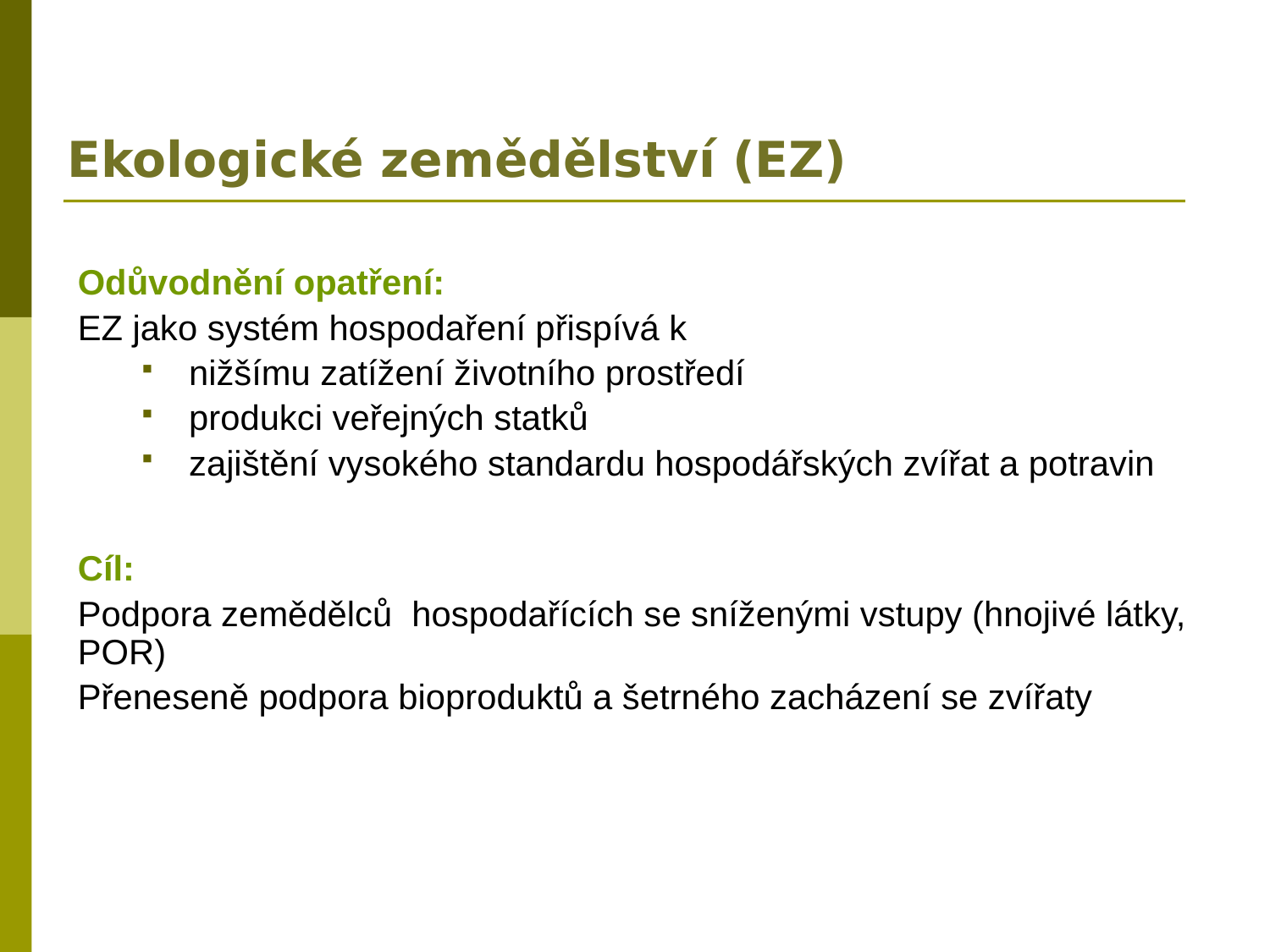

# Ekologické zemědělství (EZ)

Odůvodnění opatření:
EZ jako systém hospodaření přispívá k
nižšímu zatížení životního prostředí
produkci veřejných statků
zajištění vysokého standardu hospodářských zvířat a potravin

Cíl:
Podpora zemědělců  hospodařících se sníženými vstupy (hnojivé látky, POR)
Přeneseně podpora bioproduktů a šetrného zacházení se zvířaty